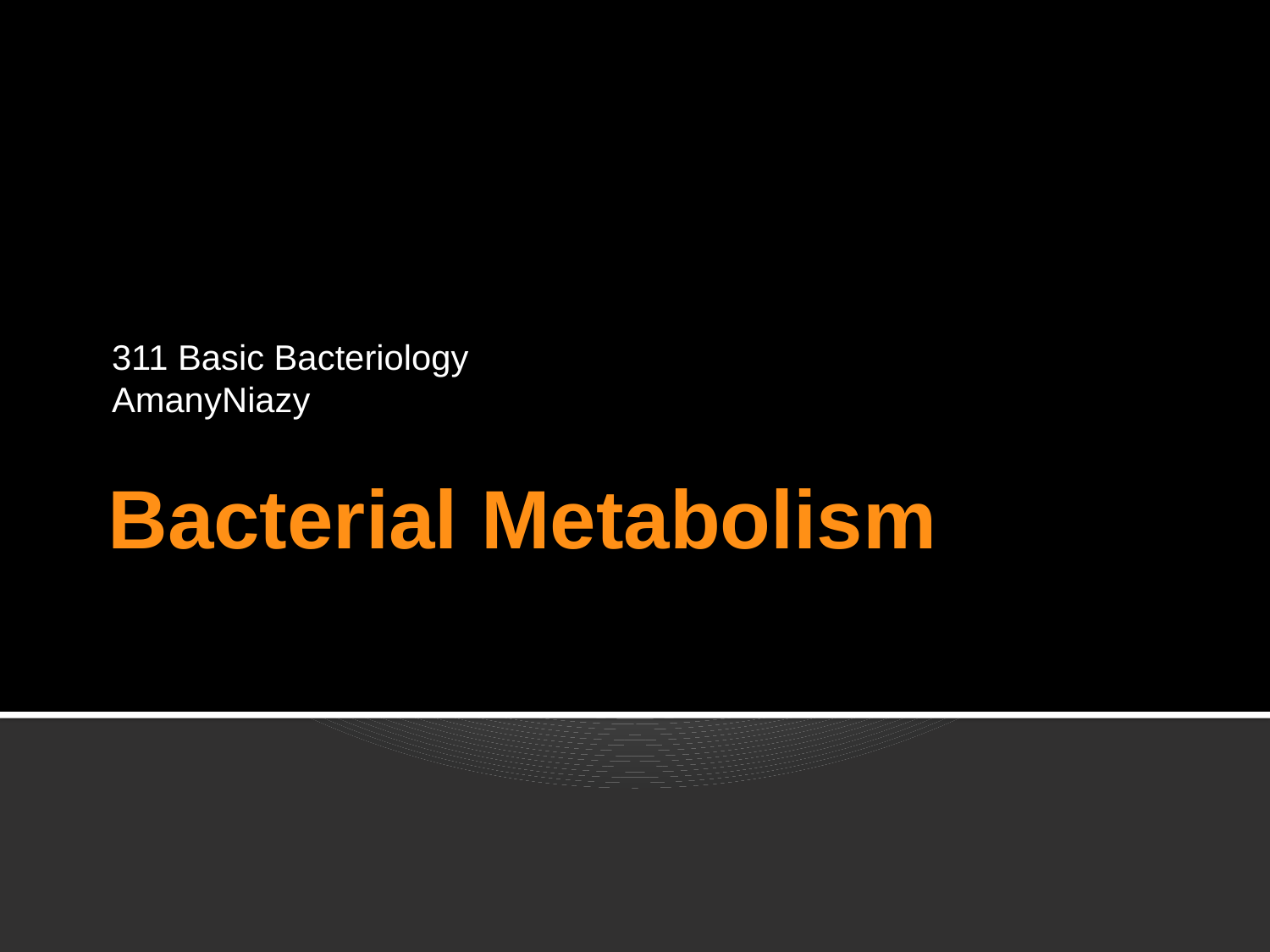

311 Basic Bacteriology
AmanyNiazy

# Bacterial Metabolism